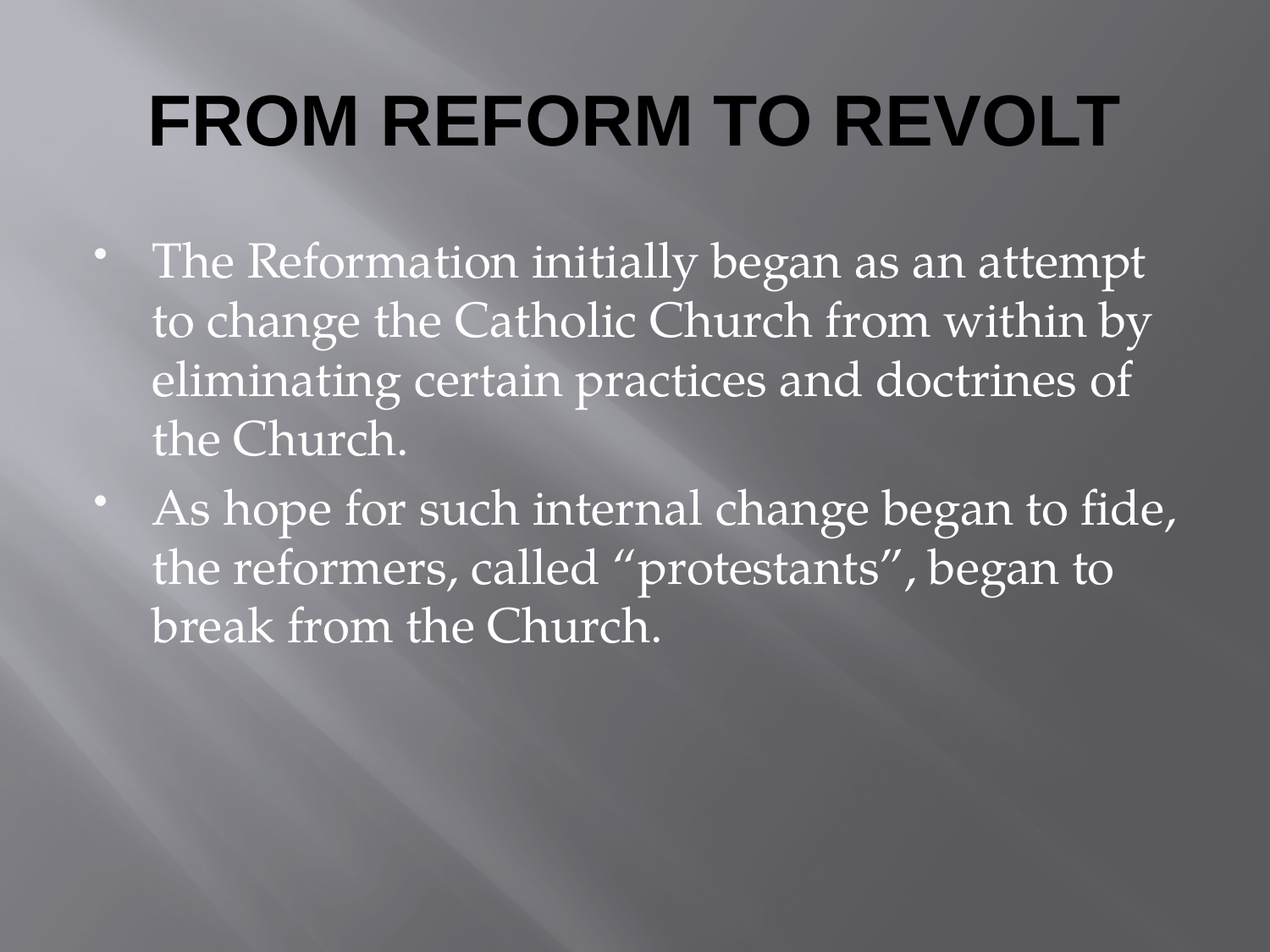

# FROM REFORM TO REVOLT
The Reformation initially began as an attempt to change the Catholic Church from within by eliminating certain practices and doctrines of the Church.
As hope for such internal change began to fide, the reformers, called “protestants”, began to break from the Church.